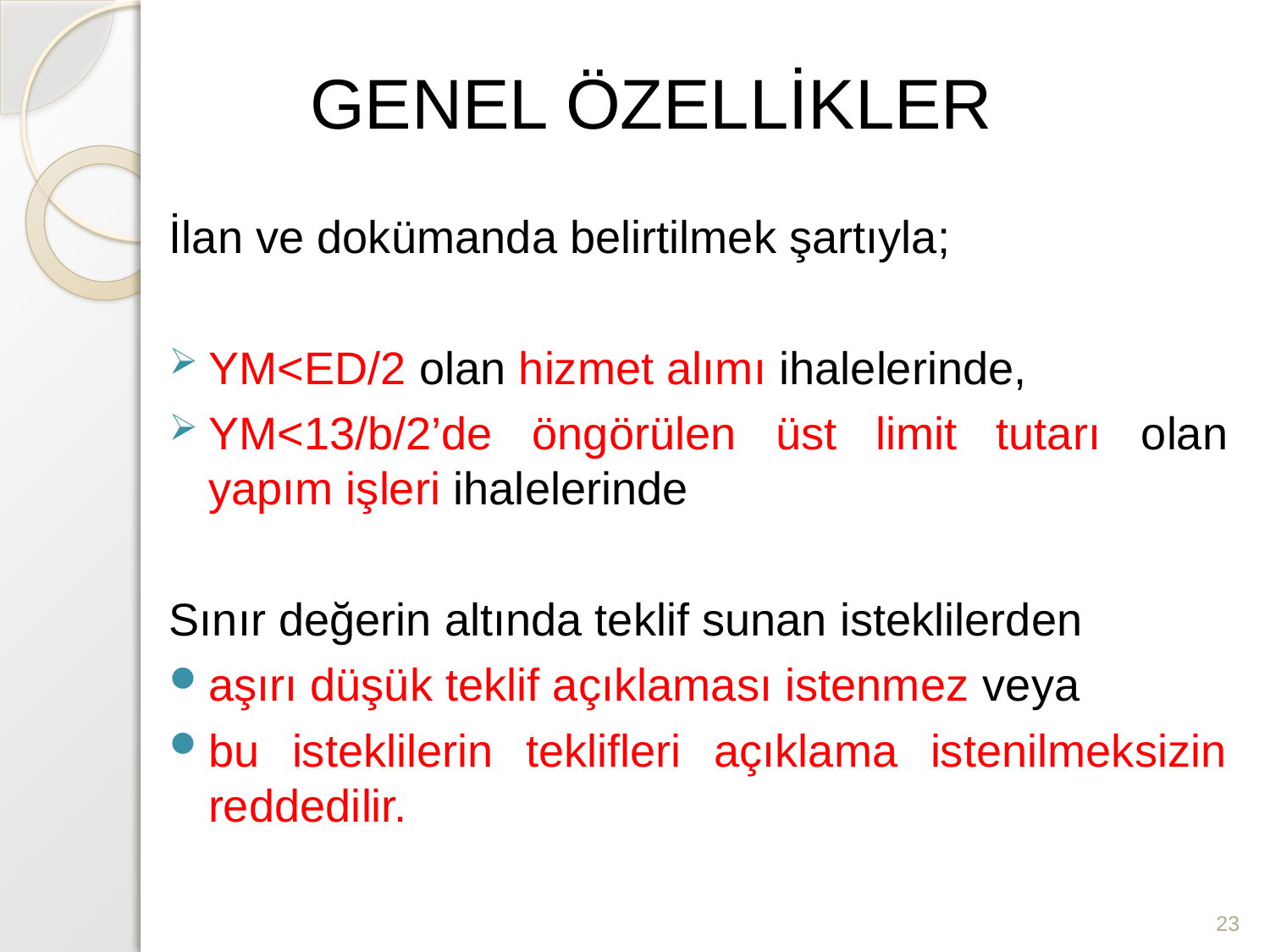

# GENEL ÖZELLİKLER
İlan ve dokümanda belirtilmek şartıyla;

YM<ED/2 olan hizmet alımı ihalelerinde,
YM<13/b/2’de öngörülen üst limit tutarı olan yapım işleri ihalelerinde

Sınır değerin altında teklif sunan isteklilerden
aşırı düşük teklif açıklaması istenmez veya
bu isteklilerin teklifleri açıklama istenilmeksizin reddedilir.

23